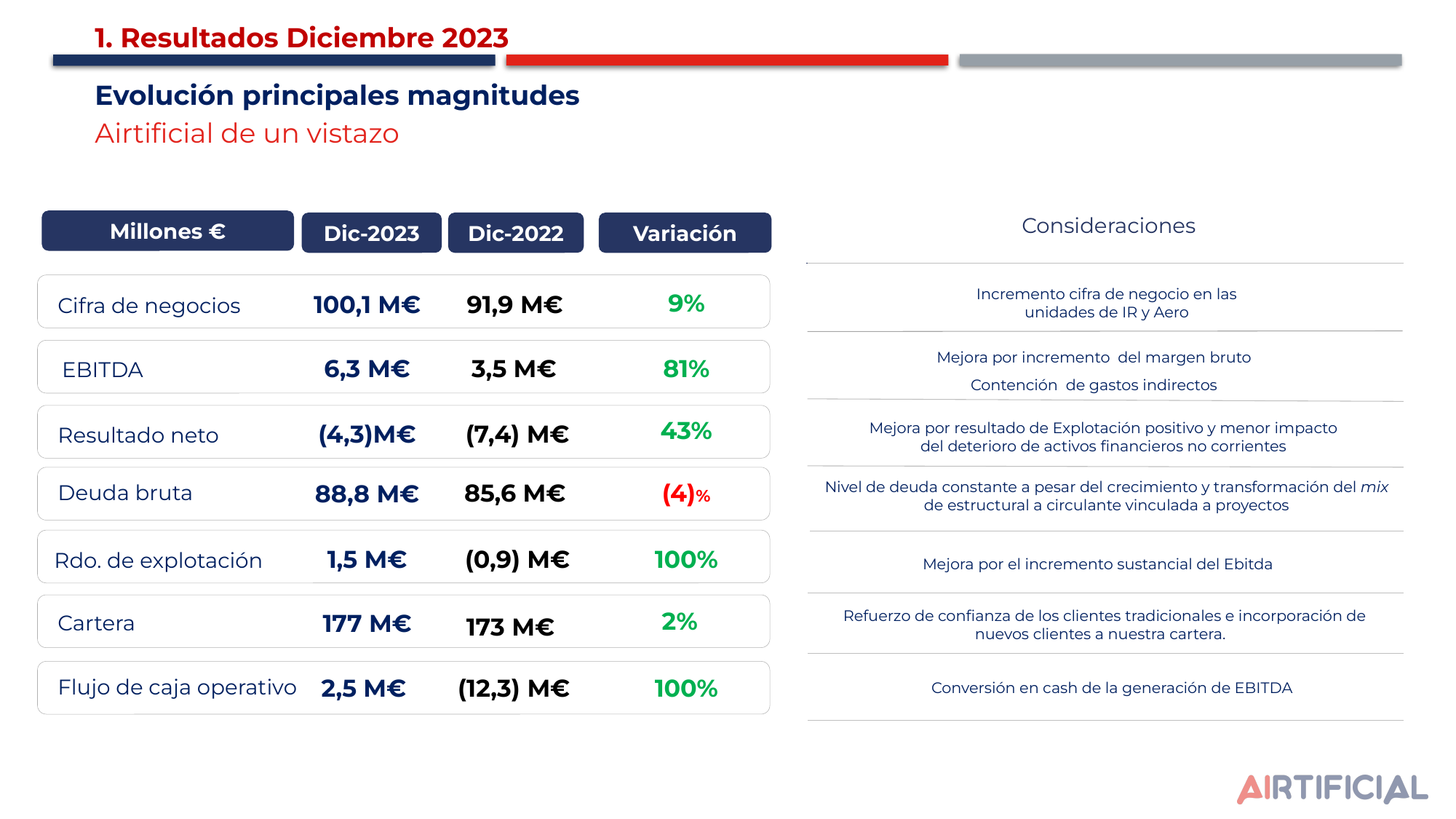

1. Resultados Diciembre 2023
Evolución principales magnitudes
Airtificial de un vistazo
Consideraciones
Millones €
Dic-2023
Dic-2022
Variación

 9%
100,1 M€
91,9 M€
Cifra de negocios
Incremento cifra de negocio en las unidades de IR y Aero
Mejora por incremento  del margen bruto
Contención  de gastos indirectos

6,3 M€
3,5 M€
81%
EBITDA

43%
(4,3)M€
(7,4) M€
Resultado neto
Mejora por resultado de Explotación positivo y menor impacto del deterioro de activos financieros no corrientes

85,6 M€
 (4)%
88,8 M€
Deuda bruta
Nivel de deuda constante a pesar del crecimiento y transformación del mix de estructural a circulante vinculada a proyectos

1,5 M€
(0,9) M€
100%
  Rdo. de explotación
Mejora por el incremento sustancial del Ebitda

2%
177 M€

Cartera
173 M€

Refuerzo de confianza de los clientes tradicionales e incorporación de nuevos clientes a nuestra cartera.

2,5 M€
(12,3) M€
Flujo de caja operativo

100%
Conversión en cash de la generación de EBITDA